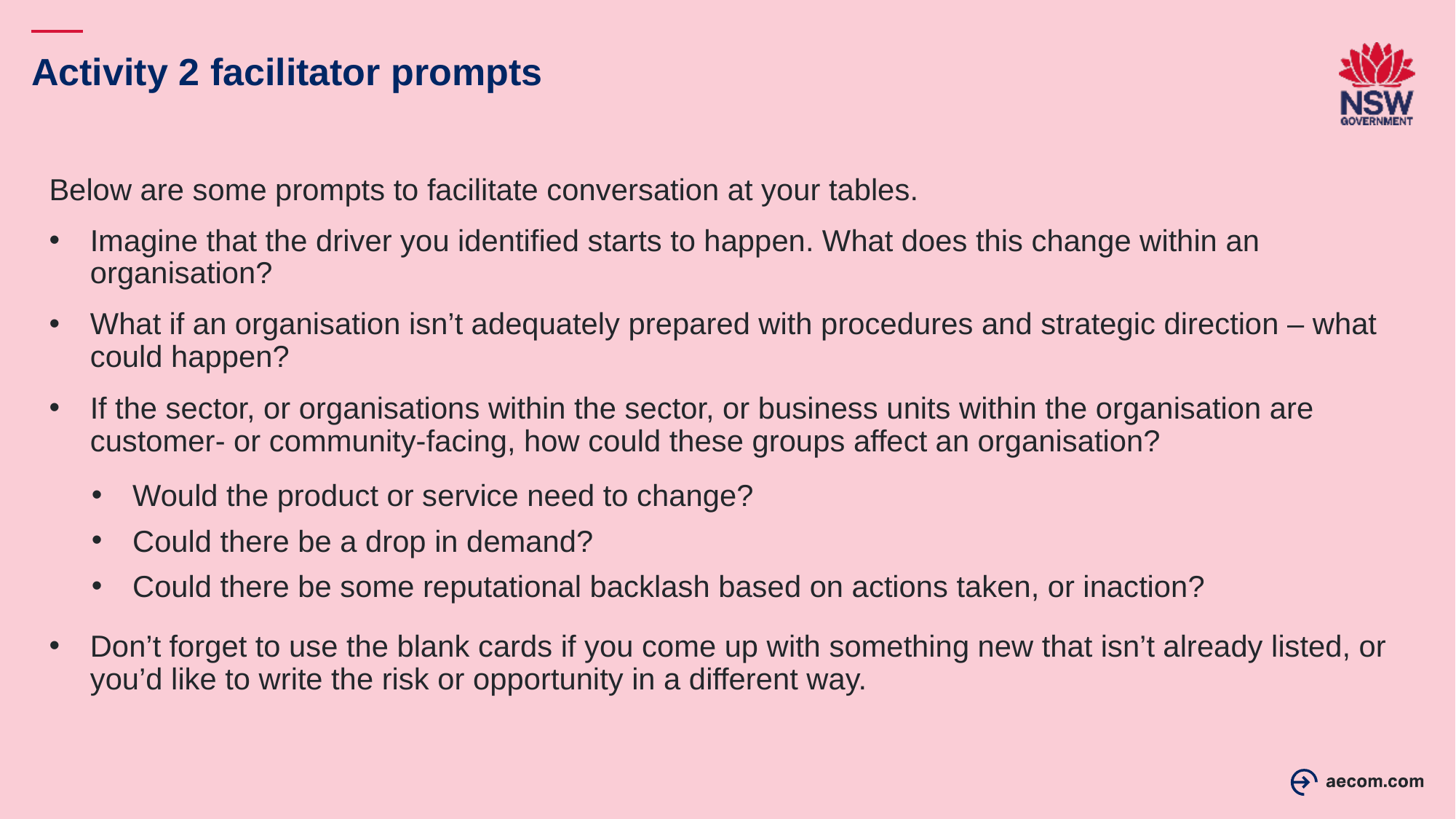

# Activity 2 facilitator prompts
Below are some prompts to facilitate conversation at your tables.
Imagine that the driver you identified starts to happen. What does this change within an organisation?
What if an organisation isn’t adequately prepared with procedures and strategic direction – what could happen?
If the sector, or organisations within the sector, or business units within the organisation are customer- or community-facing, how could these groups affect an organisation?
Would the product or service need to change?
Could there be a drop in demand?
Could there be some reputational backlash based on actions taken, or inaction?
Don’t forget to use the blank cards if you come up with something new that isn’t already listed, or you’d like to write the risk or opportunity in a different way.